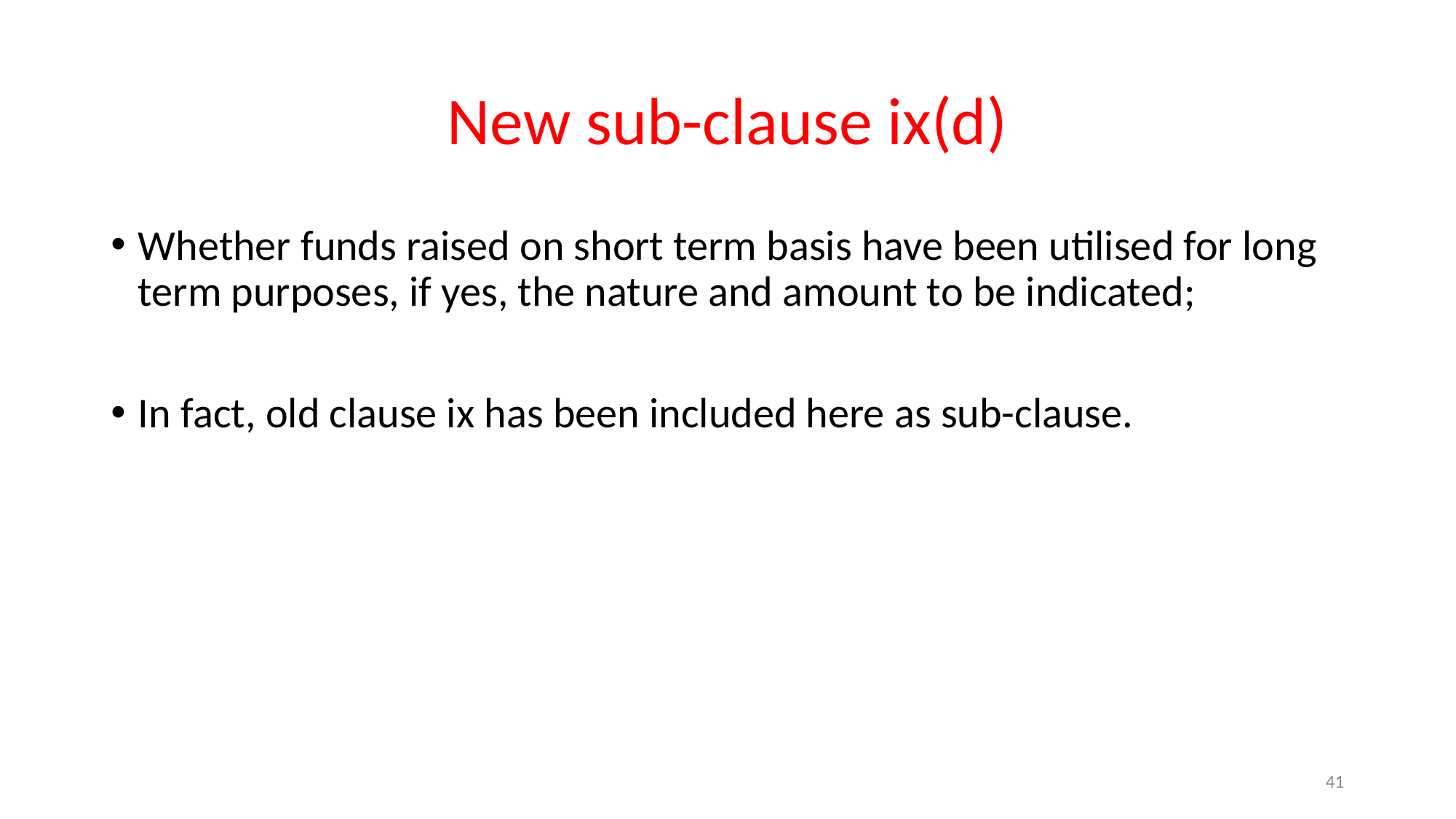

# New sub-clause ix(d)
Whether funds raised on short term basis have been utilised for long term purposes, if yes, the nature and amount to be indicated;

In fact, old clause ix has been included here as sub-clause.
41